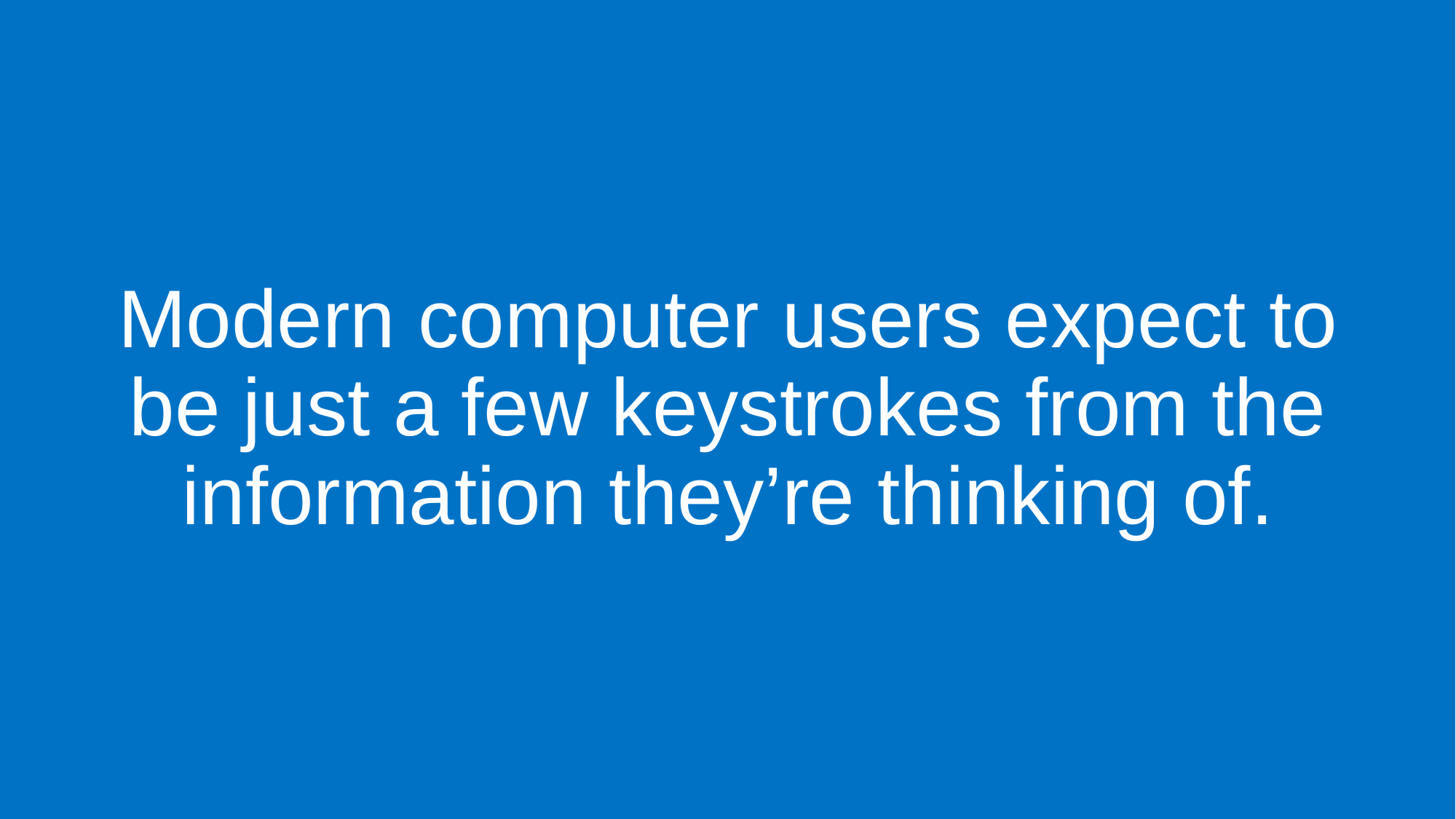

# Modern computer users expect to be just a few keystrokes from the information they’re thinking of.